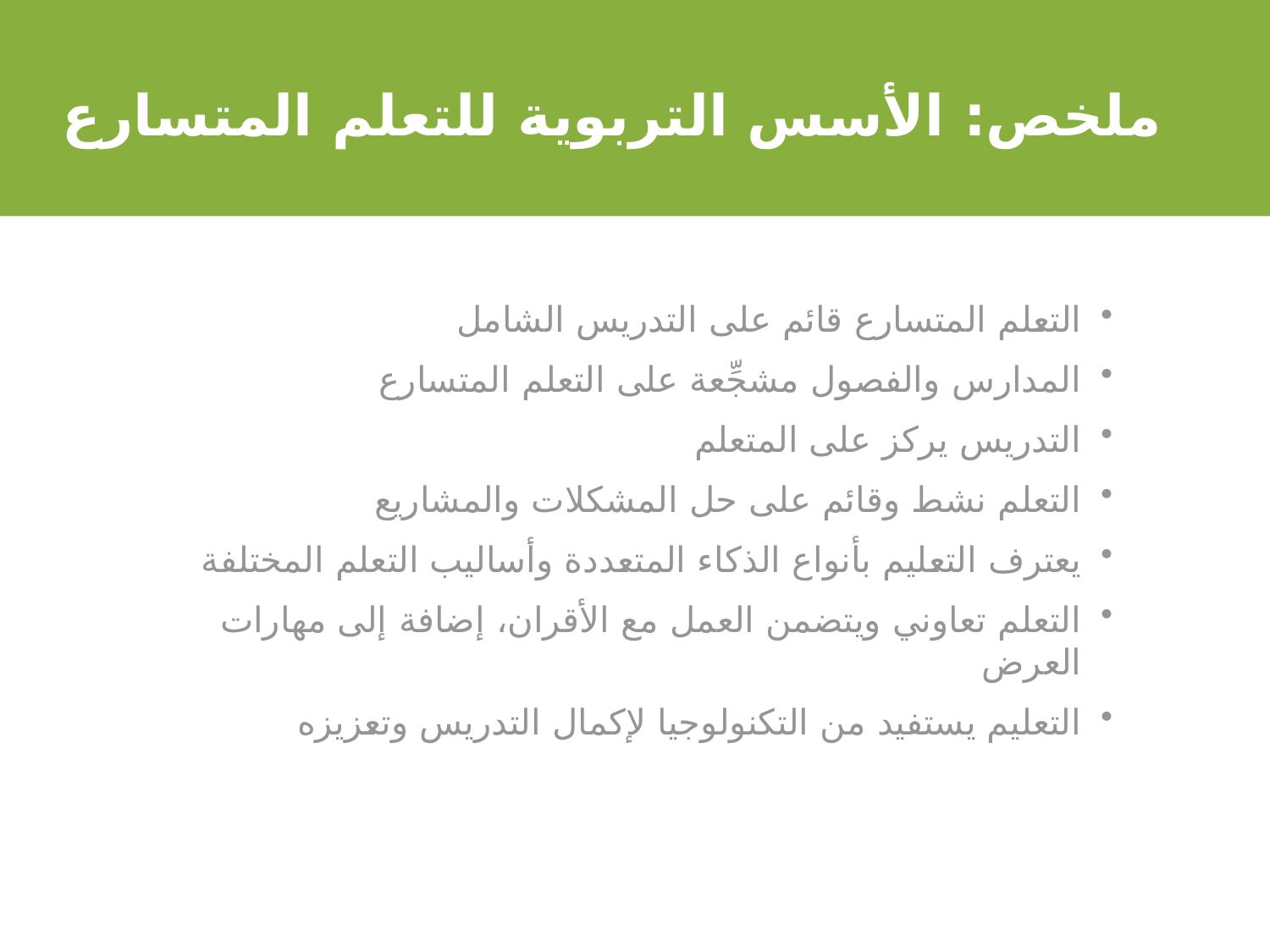

# ملخص: الأسس التربوية للتعلم المتسارع
التعلم المتسارع قائم على التدريس الشامل
المدارس والفصول مشجِّعة على التعلم المتسارع
التدريس يركز على المتعلم
التعلم نشط وقائم على حل المشكلات والمشاريع
يعترف التعليم بأنواع الذكاء المتعددة وأساليب التعلم المختلفة
التعلم تعاوني ويتضمن العمل مع الأقران، إضافة إلى مهارات العرض
التعليم يستفيد من التكنولوجيا لإكمال التدريس وتعزيزه